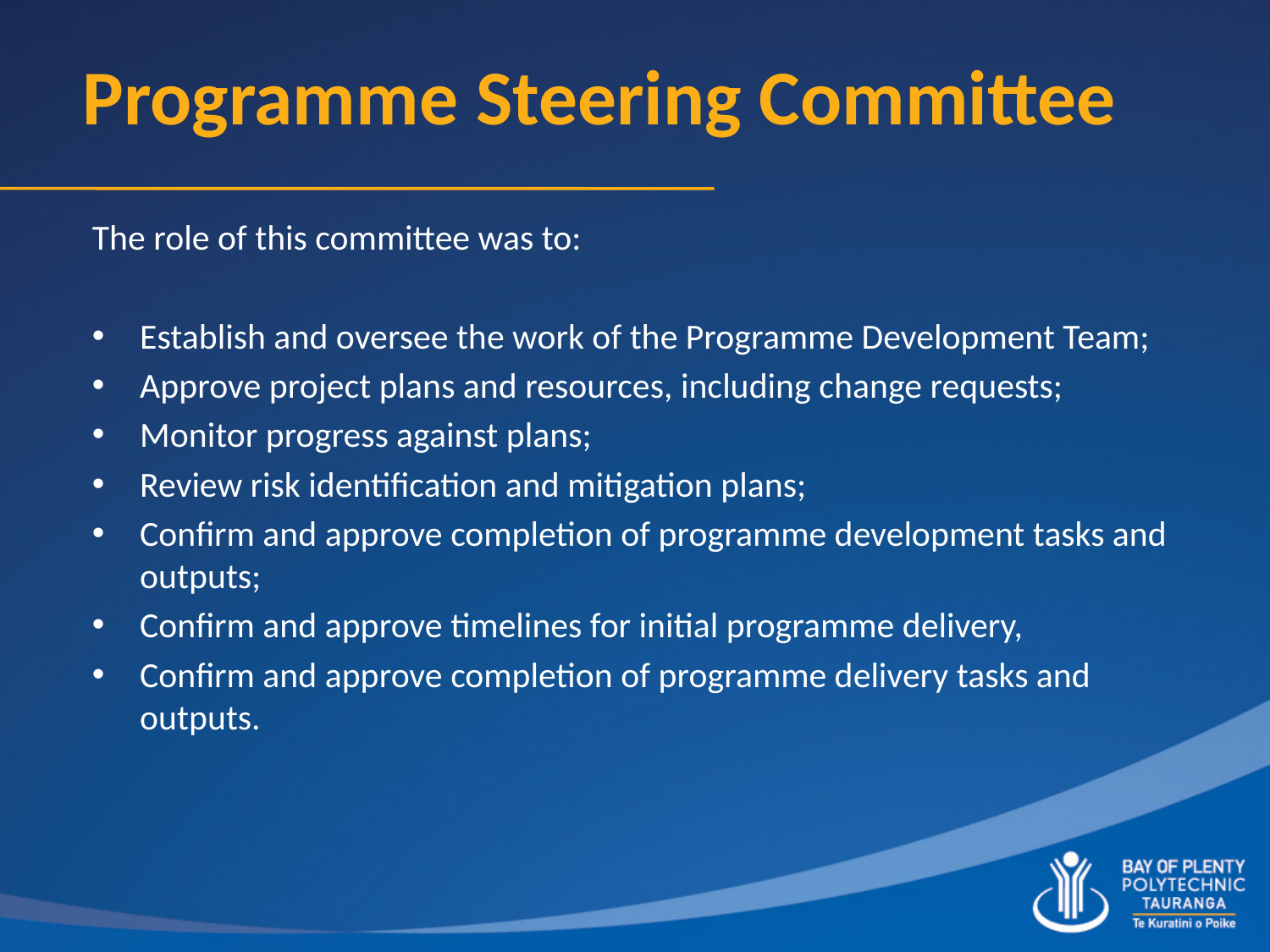

# Programme Steering Committee
The role of this committee was to:

Establish and oversee the work of the Programme Development Team;
Approve project plans and resources, including change requests;
Monitor progress against plans;
Review risk identification and mitigation plans;
Confirm and approve completion of programme development tasks and outputs;
Confirm and approve timelines for initial programme delivery,
Confirm and approve completion of programme delivery tasks and outputs.